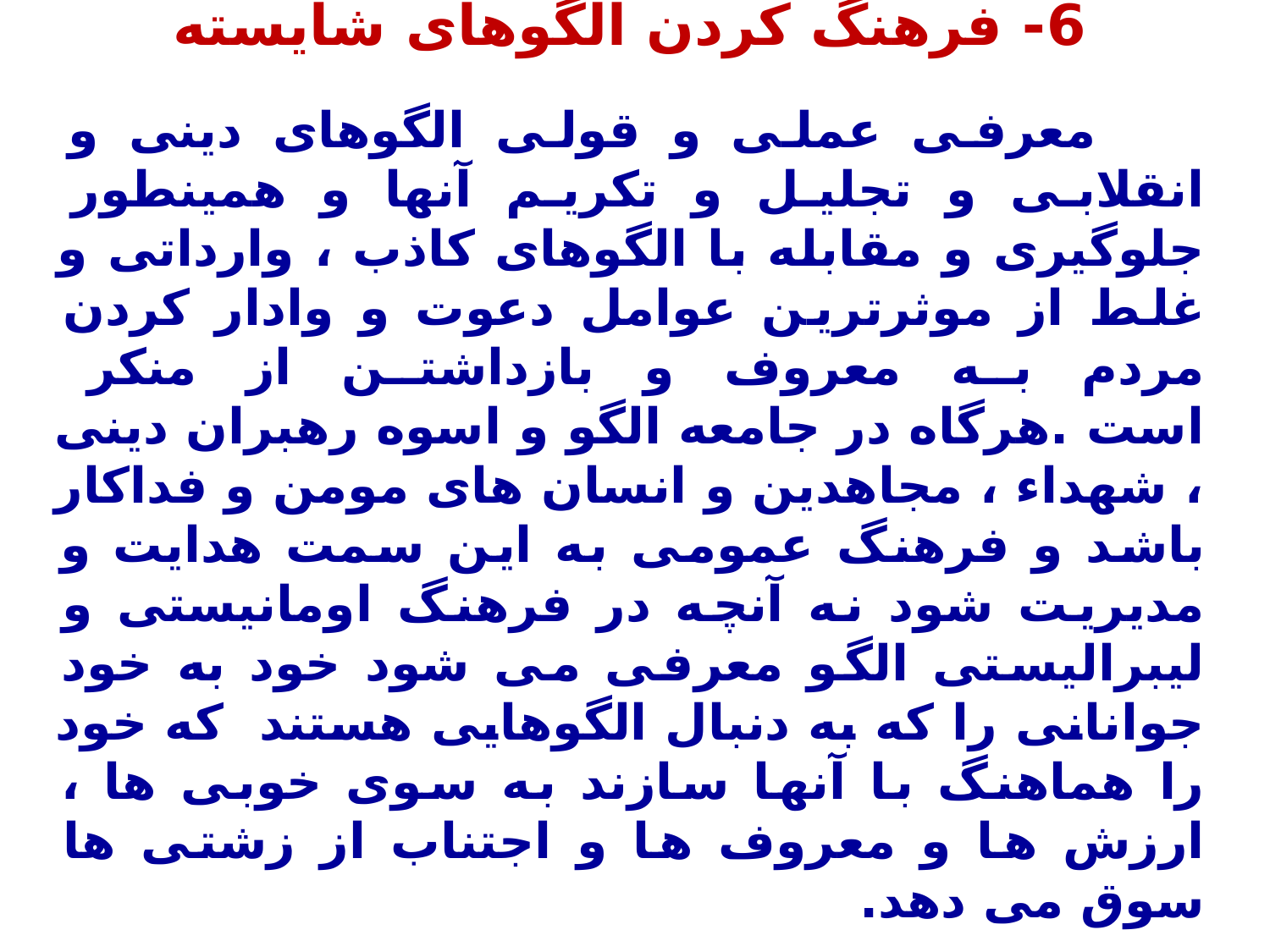

6- فرهنگ کردن الگوهای شایسته

  معرفی عملی و قولی الگوهای دینی و انقلابی و تجلیل و تکریم آنها و همینطور جلوگیری و مقابله با الگوهای کاذب ، وارداتی و غلط از موثرترین عوامل دعوت و وادار کردن مردم به معروف و بازداشتن از منکر است .هرگاه در جامعه الگو و اسوه رهبران دینی ، شهداء ، مجاهدین و انسان های مومن و فداکار باشد و فرهنگ عمومی به این سمت هدایت و مدیریت شود نه آنچه در فرهنگ اومانیستی و لیبرالیستی الگو معرفی می شود خود به خود جوانانی را که به دنبال الگوهایی هستند  که خود را هماهنگ با آنها سازند به سوی خوبی ها ، ارزش ها و معروف ها و اجتناب از زشتی ها سوق می دهد.